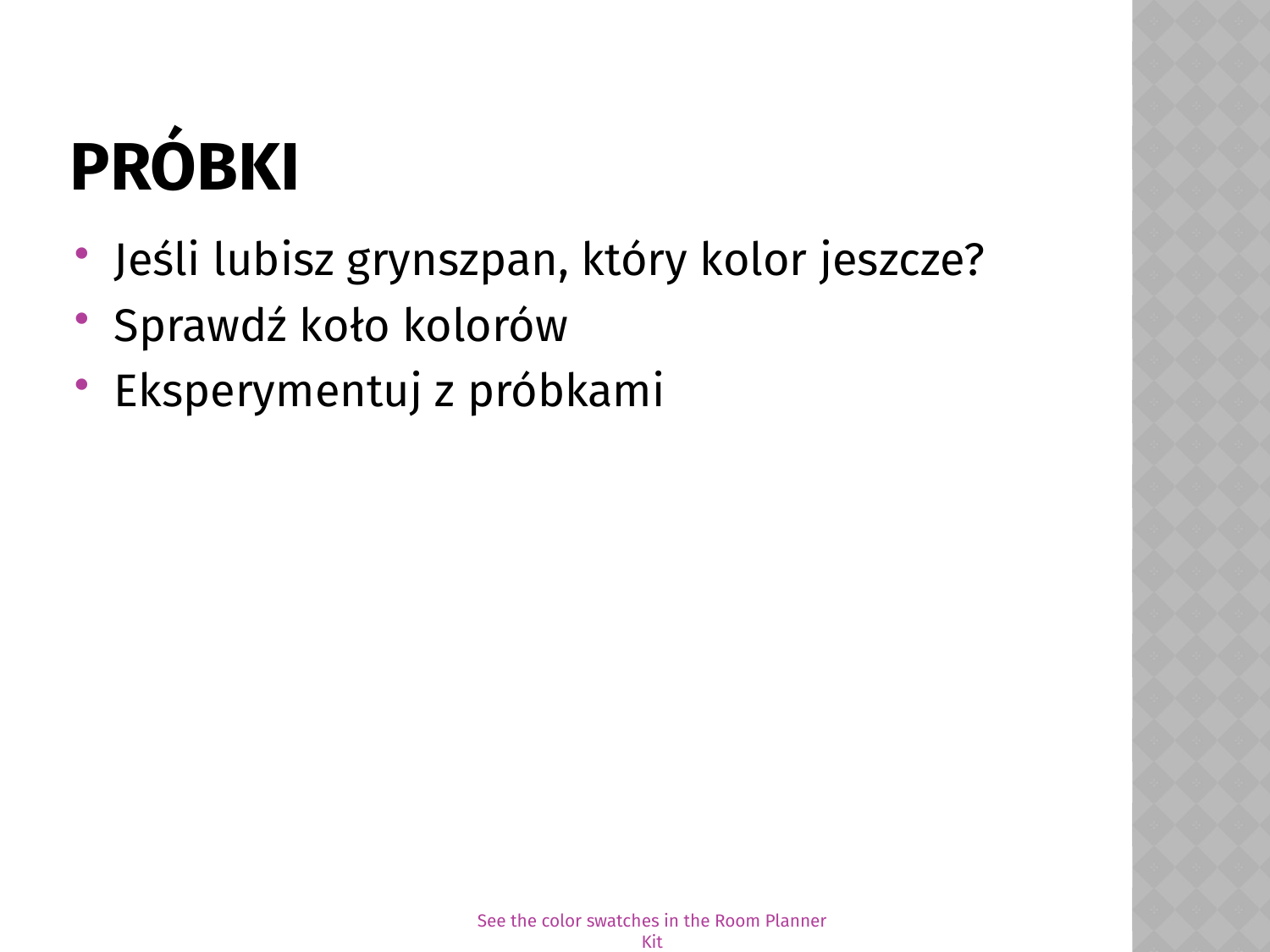

# próbki
Jeśli lubisz grynszpan, który kolor jeszcze?
Sprawdź koło kolorów
Eksperymentuj z próbkami

See the color swatches in the Room Planner Kit